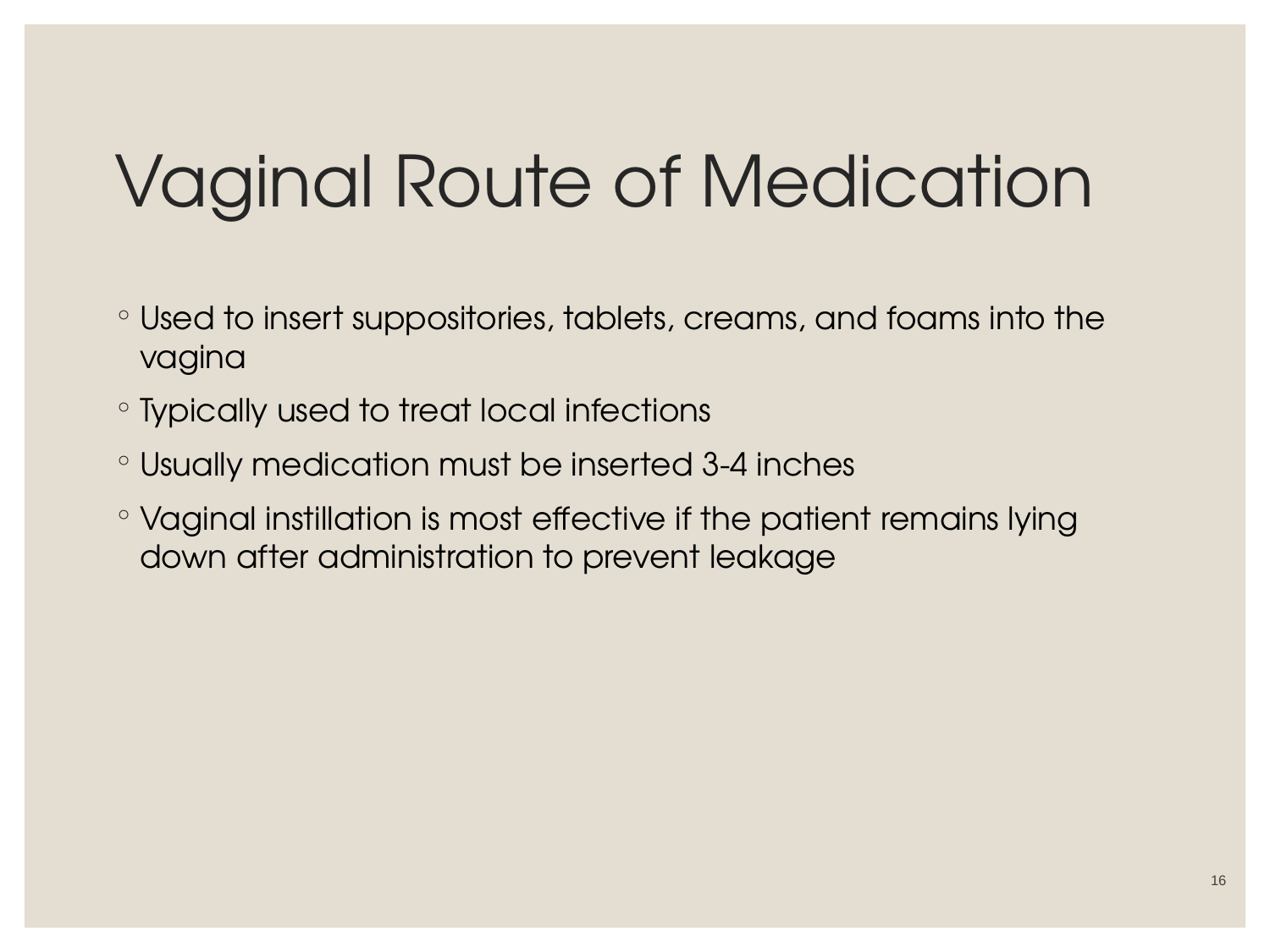

# Vaginal Route of Medication
Used to insert suppositories, tablets, creams, and foams into the vagina
Typically used to treat local infections
Usually medication must be inserted 3-4 inches
Vaginal instillation is most effective if the patient remains lying down after administration to prevent leakage
 16